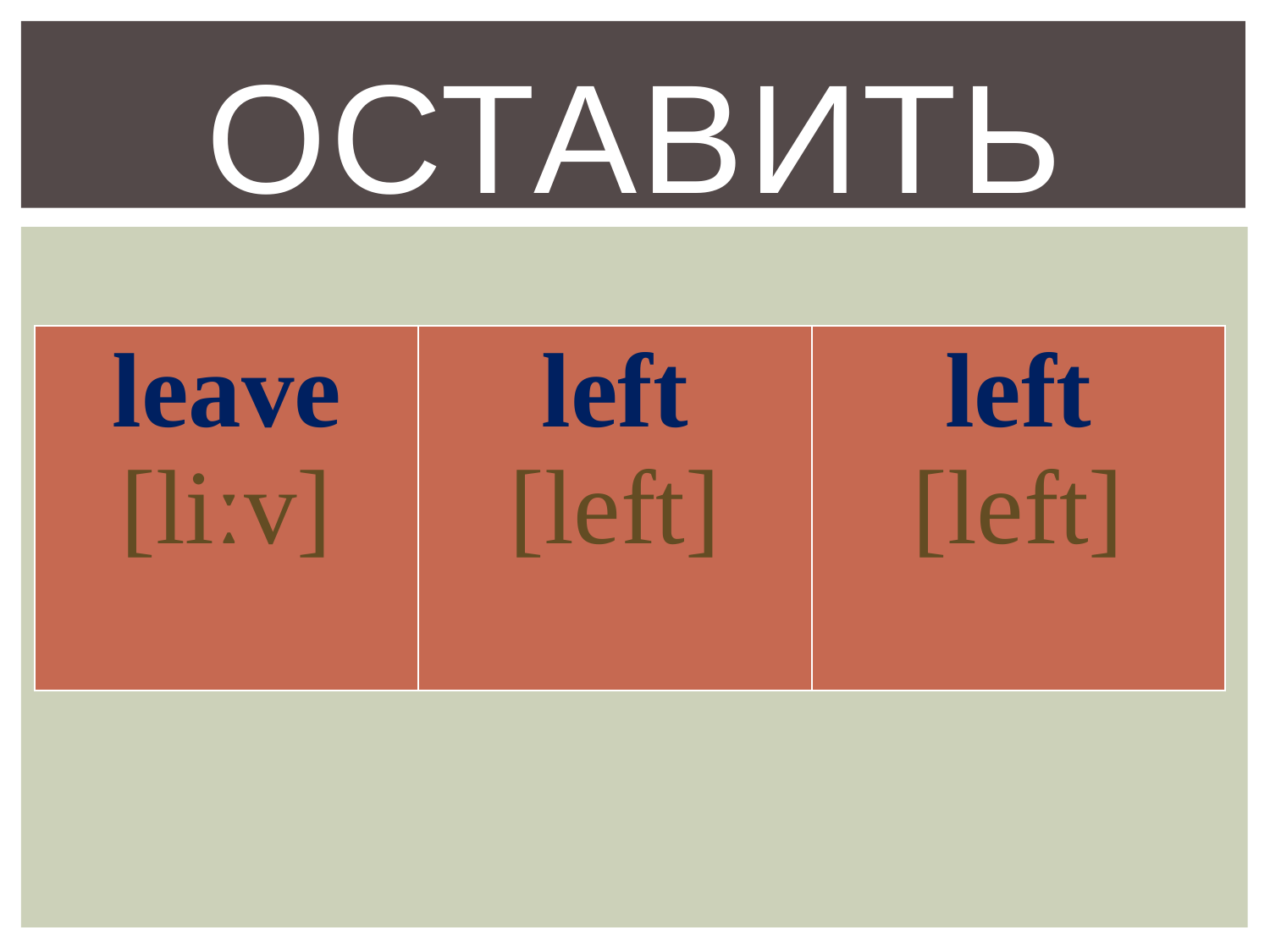

# оставить
| leave [liːv] | left [left] | left [left] |
| --- | --- | --- |